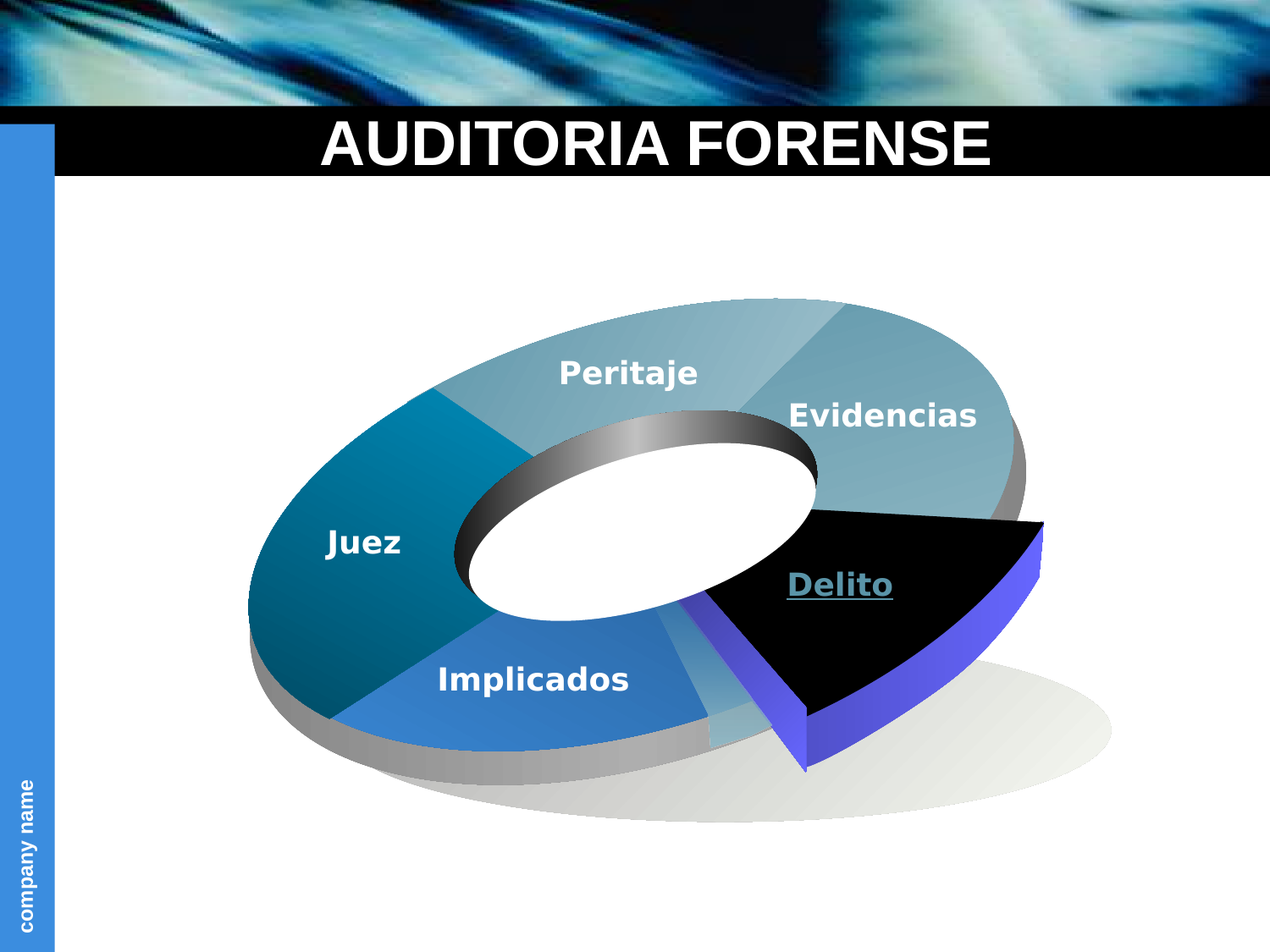

# AUDITORIA FORENSE

Peritaje
Evidencias

Juez

Delito

Implicados